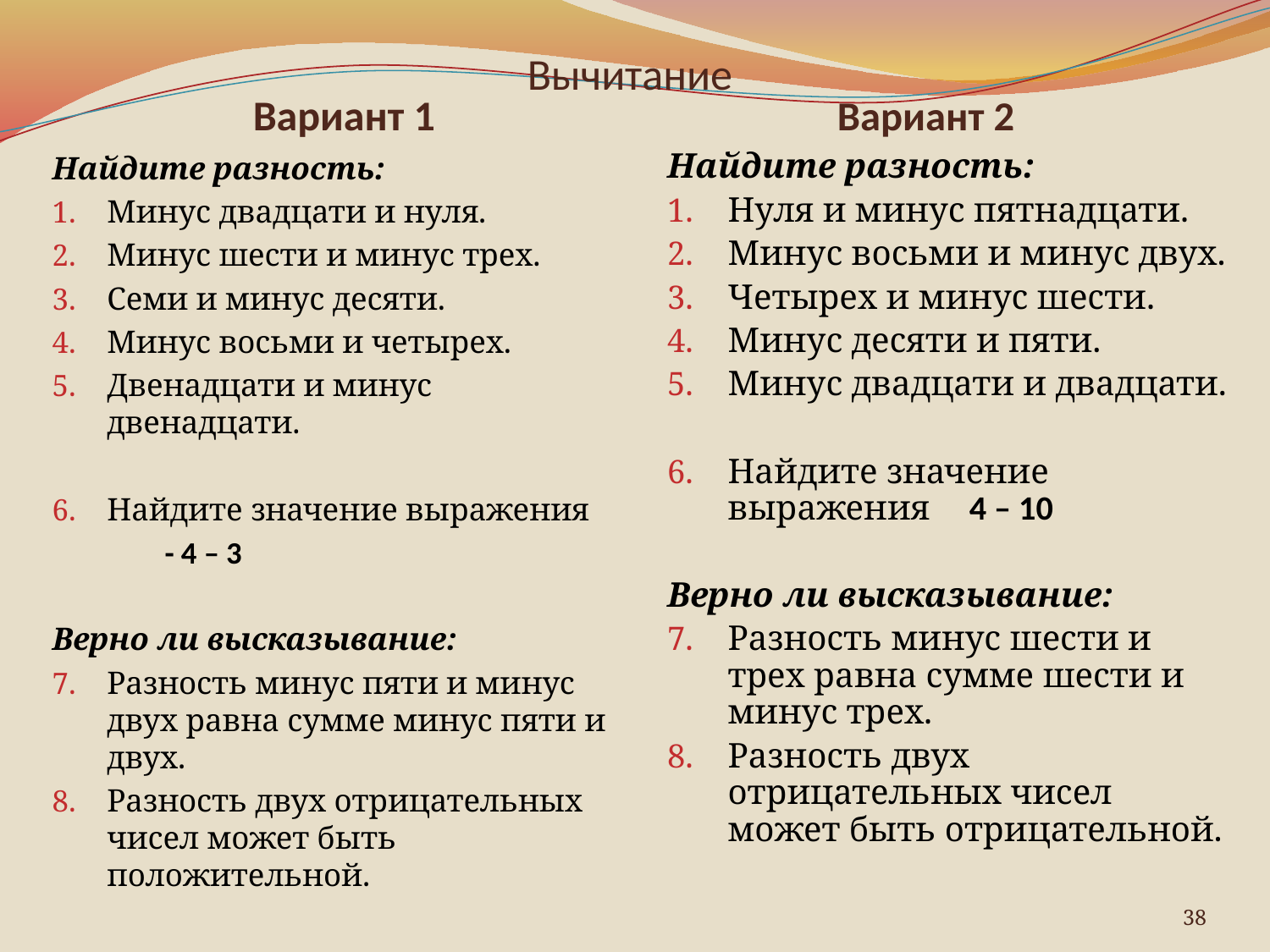

# Вычитание
Вариант 1
Вариант 2
Найдите разность:
Минус двадцати и нуля.
Минус шести и минус трех.
Семи и минус десяти.
Минус восьми и четырех.
Двенадцати и минус двенадцати.

Найдите значение выражения
              - 4 – 3

Верно ли высказывание:
Разность минус пяти и минус двух равна сумме минус пяти и двух.
Разность двух отрицательных чисел может быть положительной.

Найдите разность:
Нуля и минус пятнадцати.
Минус восьми и минус двух.
Четырех и минус шести.
Минус десяти и пяти.
Минус двадцати и двадцати.

Найдите значение выражения     4 – 10

Верно ли высказывание:
Разность минус шести и трех равна сумме шести и минус трех.
Разность двух отрицательных чисел может быть отрицательной.

38